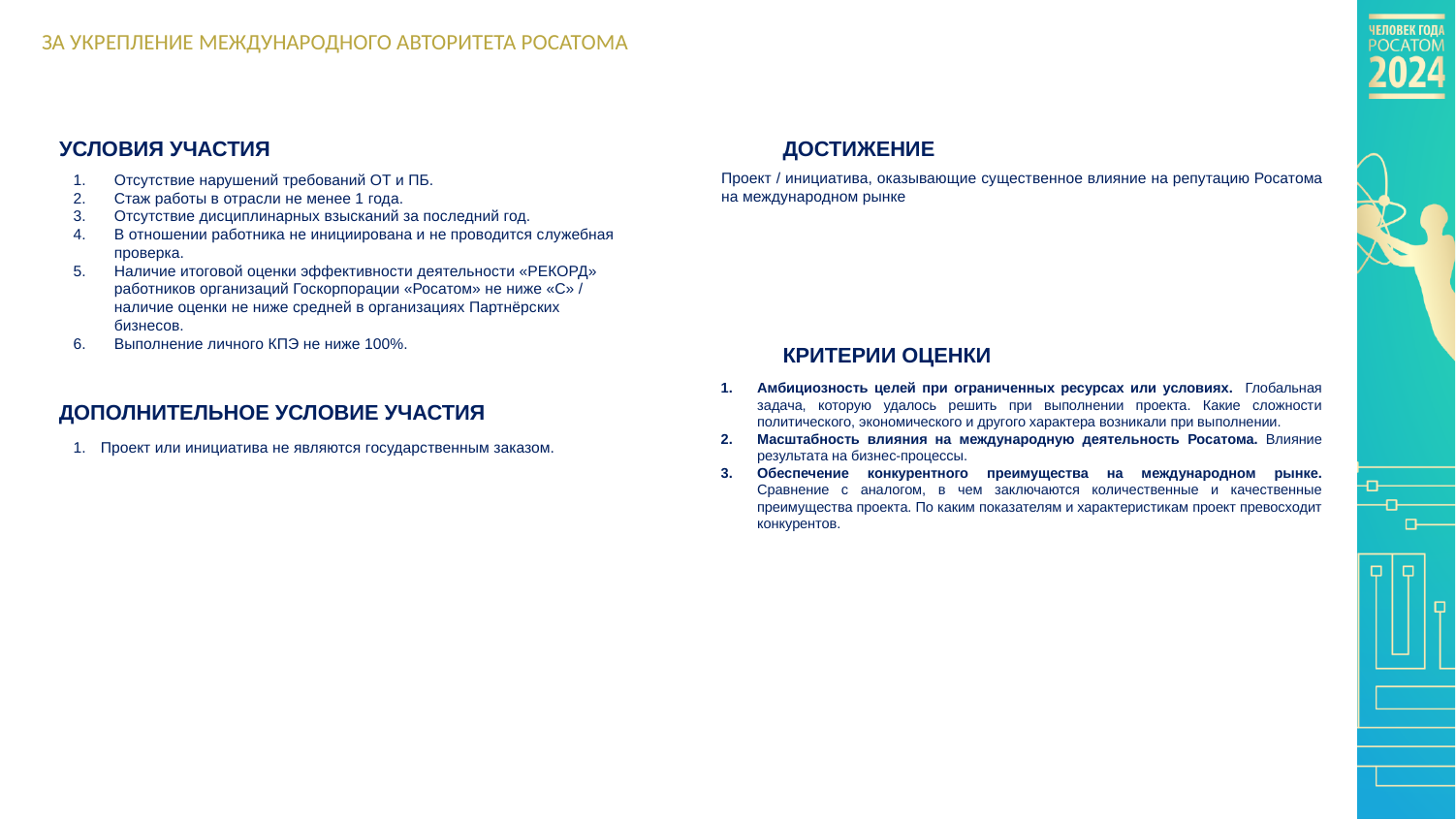

ЗА УКРЕПЛЕНИЕ МЕЖДУНАРОДНОГО АВТОРИТЕТА РОСАТОМА
ДОСТИЖЕНИЕ
УСЛОВИЯ УЧАСТИЯ

Проект / инициатива, оказывающие существенное влияние на репутацию Росатома на международном рынке
Отсутствие нарушений требований ОТ и ПБ.
Стаж работы в отрасли не менее 1 года.
Отсутствие дисциплинарных взысканий за последний год.
В отношении работника не инициирована и не проводится служебная проверка.
Наличие итоговой оценки эффективности деятельности «РЕКОРД» работников организаций Госкорпорации «Росатом» не ниже «С» / наличие оценки не ниже средней в организациях Партнёрских бизнесов.
Выполнение личного КПЭ не ниже 100%.
КРИТЕРИИ ОЦЕНКИ
Амбициозность целей при ограниченных ресурсах или условиях.  Глобальная задача, которую удалось решить при выполнении проекта. Какие сложности политического, экономического и другого характера возникали при выполнении.
Масштабность влияния на международную деятельность Росатома. Влияние результата на бизнес-процессы.
Обеспечение конкурентного преимущества на международном рынке. Сравнение с аналогом, в чем заключаются количественные и качественные преимущества проекта. По каким показателям и характеристикам проект превосходит конкурентов.
ДОПОЛНИТЕЛЬНОЕ УСЛОВИЕ УЧАСТИЯ
Проект или инициатива не являются государственным заказом.